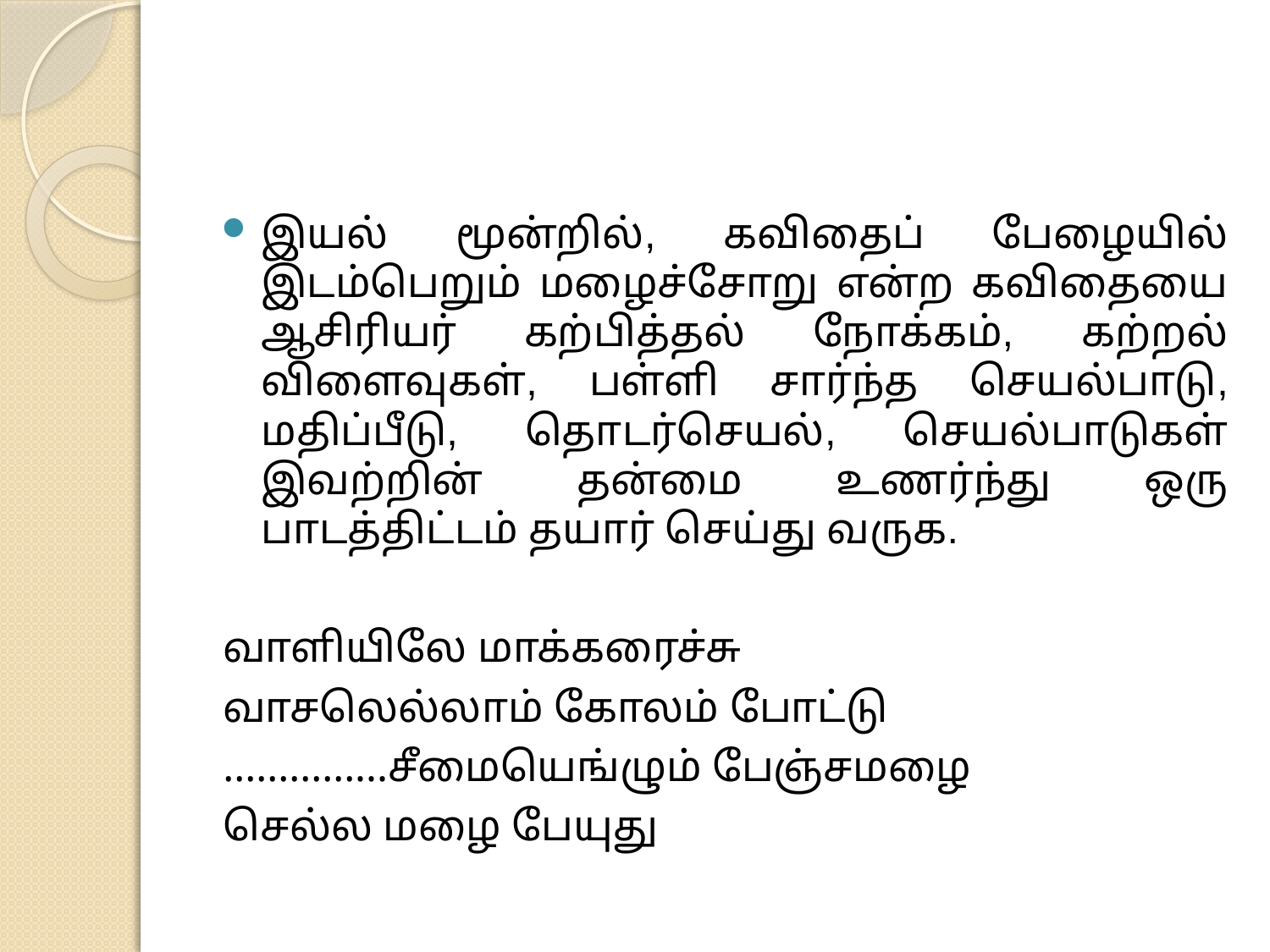

இயல் மூன்றில், கவிதைப் பேழையில் இடம்பெறும் மழைச்சோறு என்ற கவிதையை ஆசிரியர் கற்பித்தல் நோக்கம், கற்றல் விளைவுகள், பள்ளி சார்ந்த செயல்பாடு, மதிப்பீடு, தொடர்செயல், செயல்பாடுகள் இவற்றின் தன்மை உணர்ந்து ஒரு பாடத்திட்டம் தயார் செய்து வருக.

வாளியிலே மாக்கரைச்சு
வாசலெல்லாம் கோலம் போட்டு
……………சீமையெங்ழும் பேஞ்சமழை
செல்ல மழை பேயுது